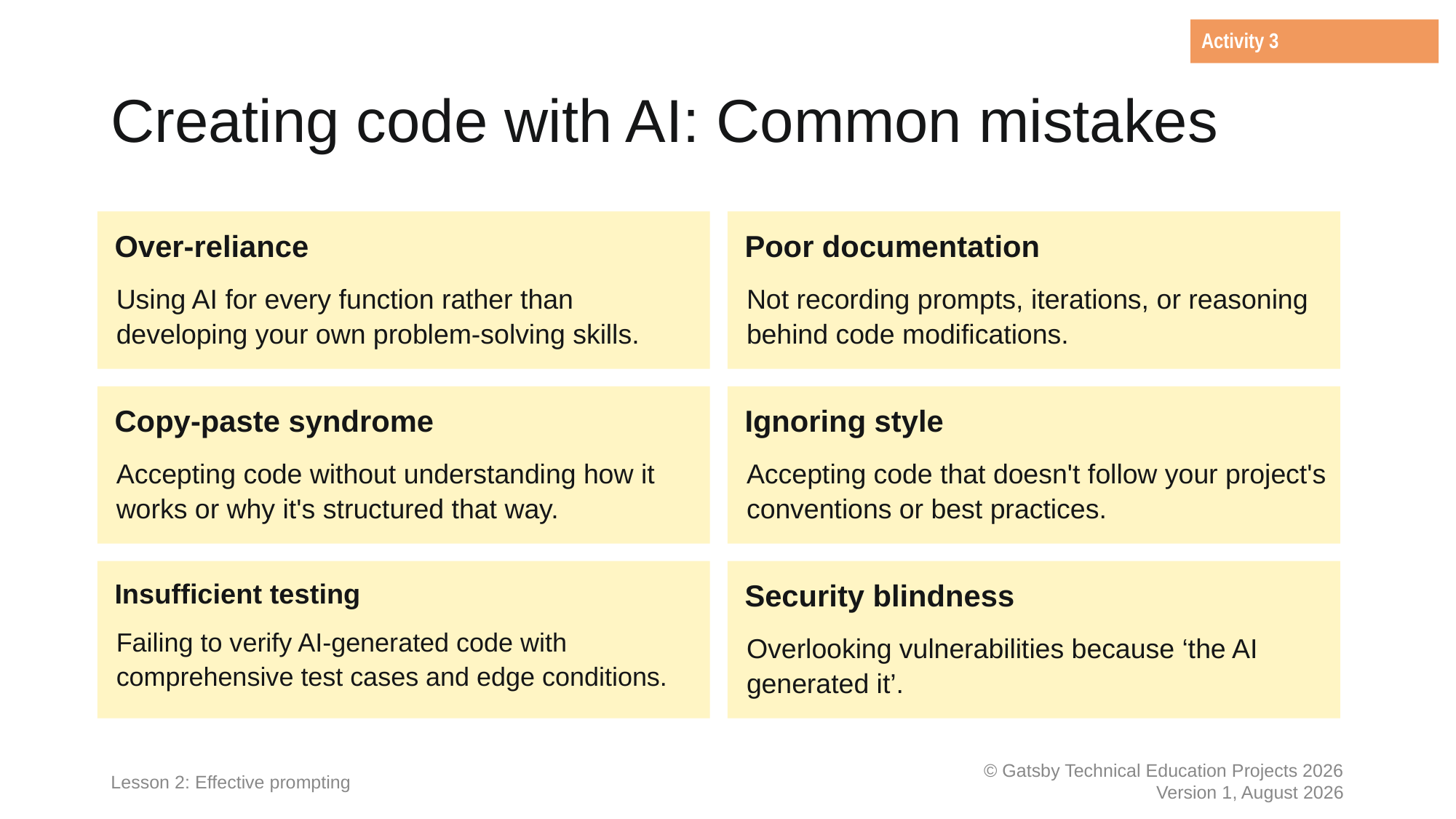

Activity 3
# Creating code with AI: Common mistakes
Over-reliance
Using AI for every function rather than developing your own problem-solving skills.
Poor documentation
Not recording prompts, iterations, or reasoning behind code modifications.
Copy-paste syndrome
Accepting code without understanding how it works or why it's structured that way.
Ignoring style
Accepting code that doesn't follow your project's conventions or best practices.
Insufficient testing
Failing to verify AI-generated code with comprehensive test cases and edge conditions.
Security blindness
Overlooking vulnerabilities because ‘the AI generated it’.
Lesson 2: Effective prompting